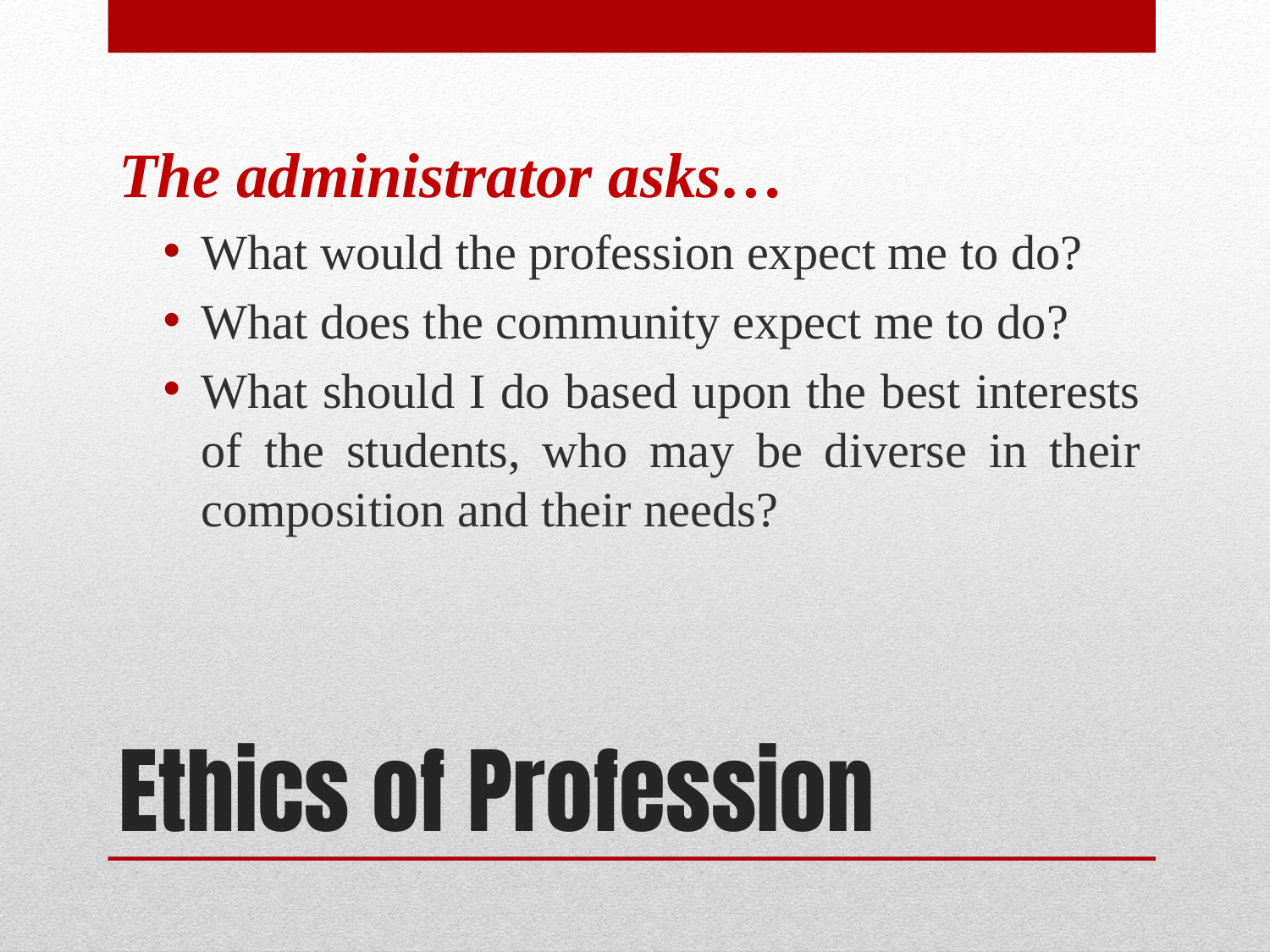

The administrator asks…
What would the profession expect me to do?
What does the community expect me to do?
What should I do based upon the best interests of the students, who may be diverse in their composition and their needs?

# Ethics of Profession